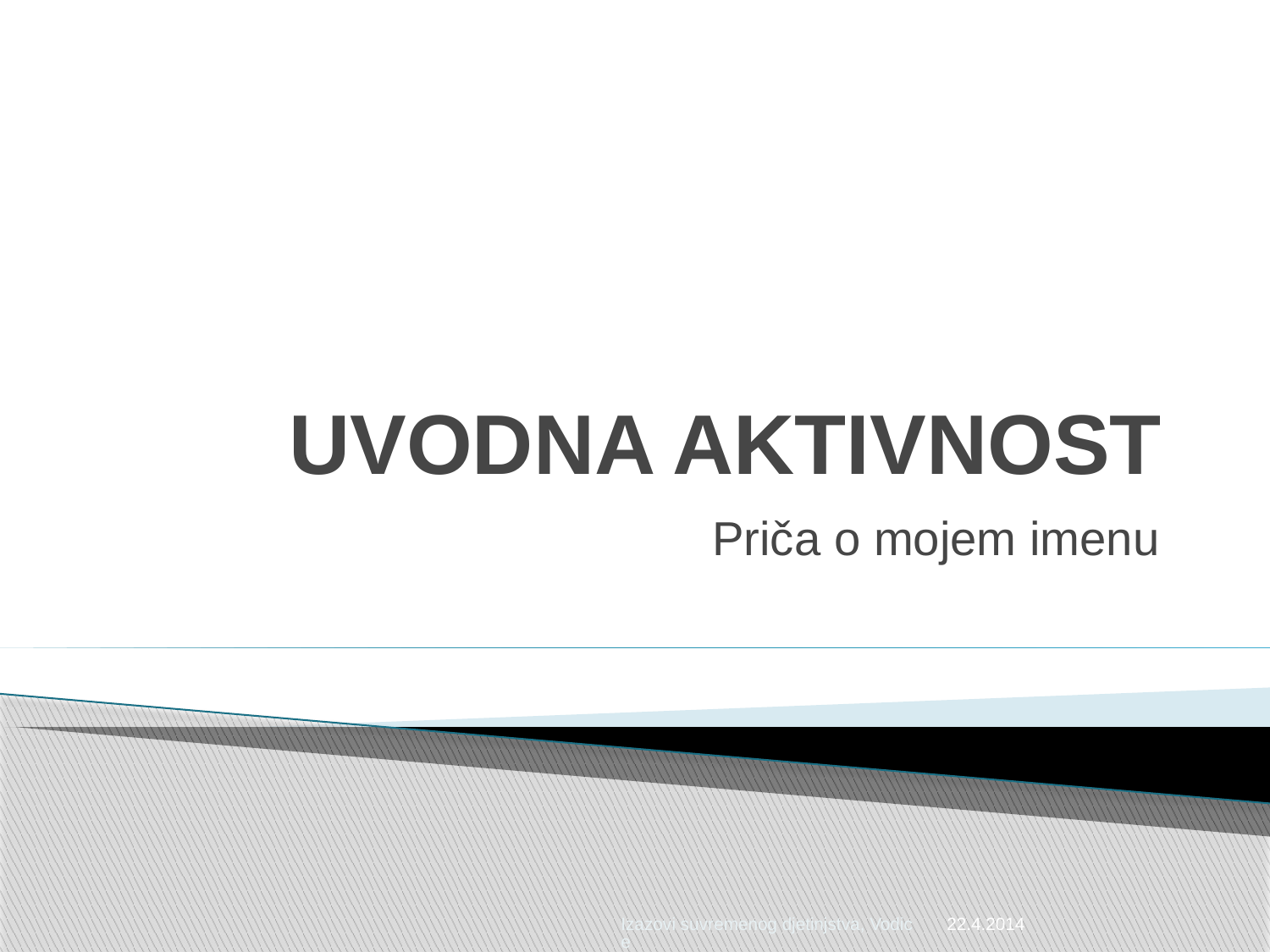

# UVODNA AKTIVNOST
Priča o mojem imenu
Izazovi suvremenog djetinjstva, Vodice
22.4.2014